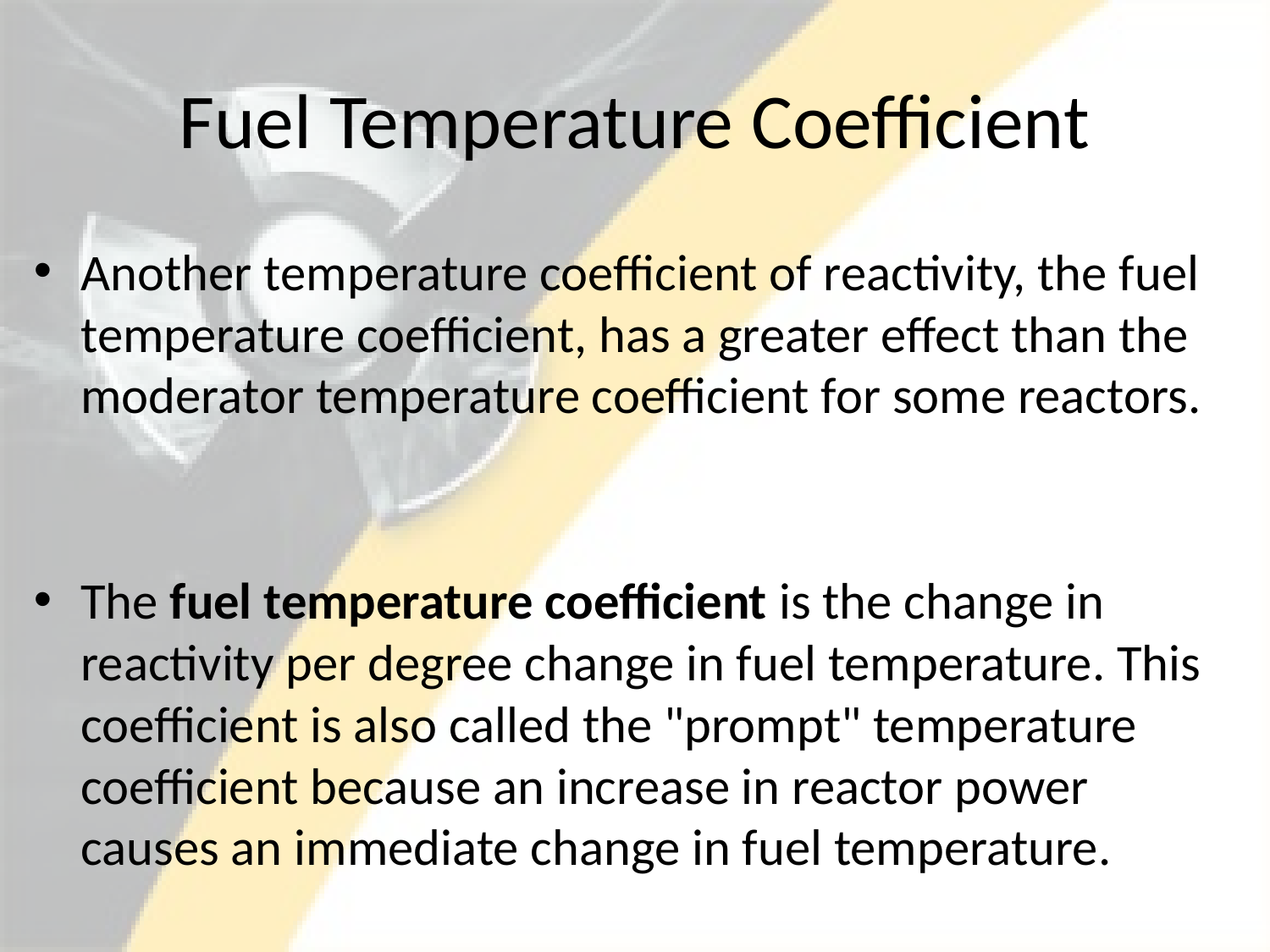

# Fuel Temperature Coefficient
Another temperature coefficient of reactivity, the fuel temperature coefficient, has a greater effect than the moderator temperature coefficient for some reactors.

The fuel temperature coefficient is the change in reactivity per degree change in fuel temperature. This coefficient is also called the "prompt" temperature coefficient because an increase in reactor power causes an immediate change in fuel temperature.